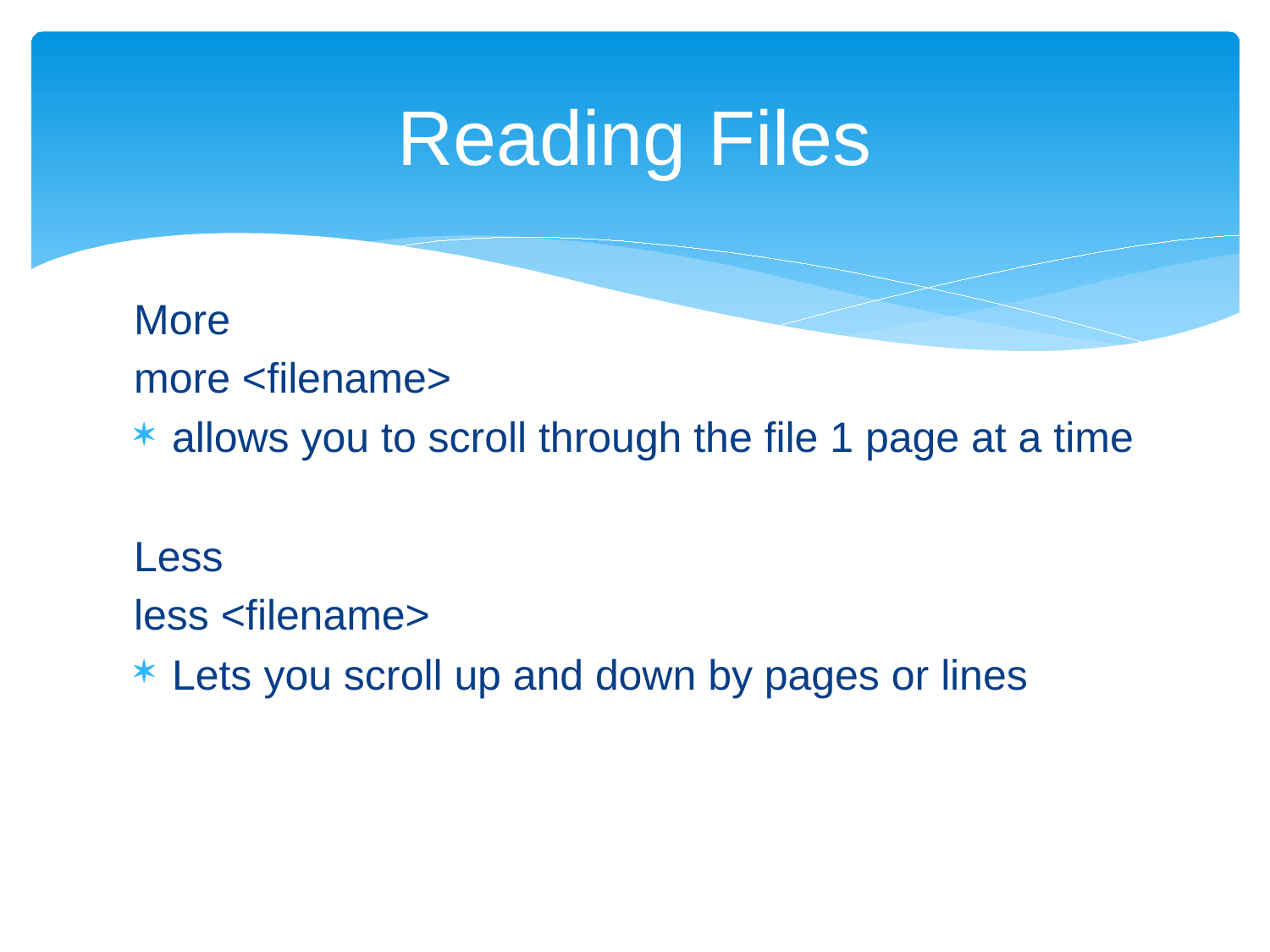

# Reading Files
More
more <filename>
allows you to scroll through the file 1 page at a time

Less
less <filename>
Lets you scroll up and down by pages or lines